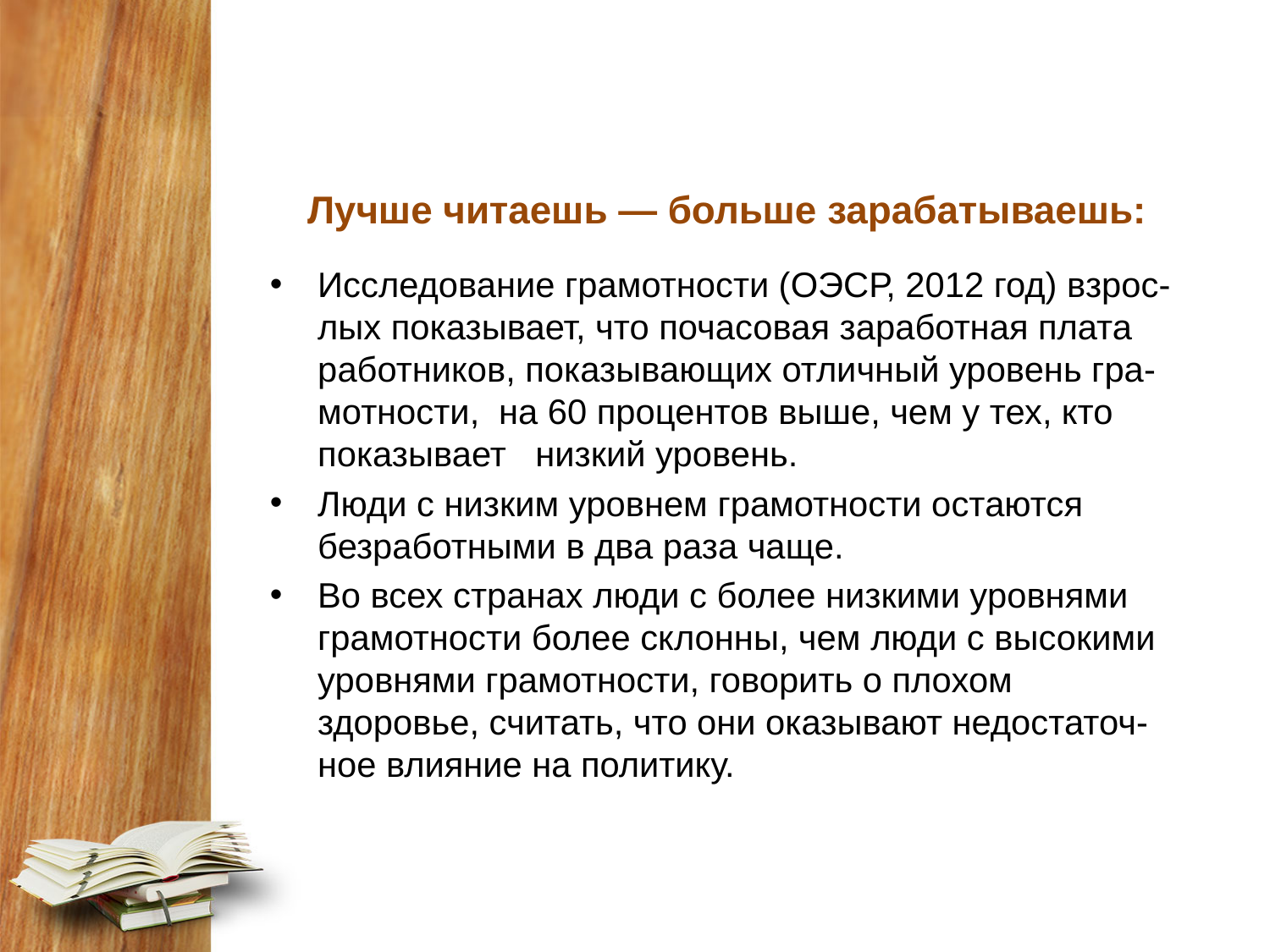

#
Лучше читаешь — больше зарабатываешь:
Исследование грамотности (ОЭСР, 2012 год) взрос-лых показывает, что почасовая заработная плата   работников, показывающих отличный уровень гра-мотности,  на 60 процентов выше, чем у тех, кто   показывает   низкий уровень.
Люди с низким уровнем грамотности остаются     безработными в два раза чаще.
Во всех странах люди с более низкими уровнями   грамотности более склонны, чем люди с высокими уровнями грамотности, говорить о плохом            здоровье, считать, что они оказывают недостаточ-ное влияние на политику.